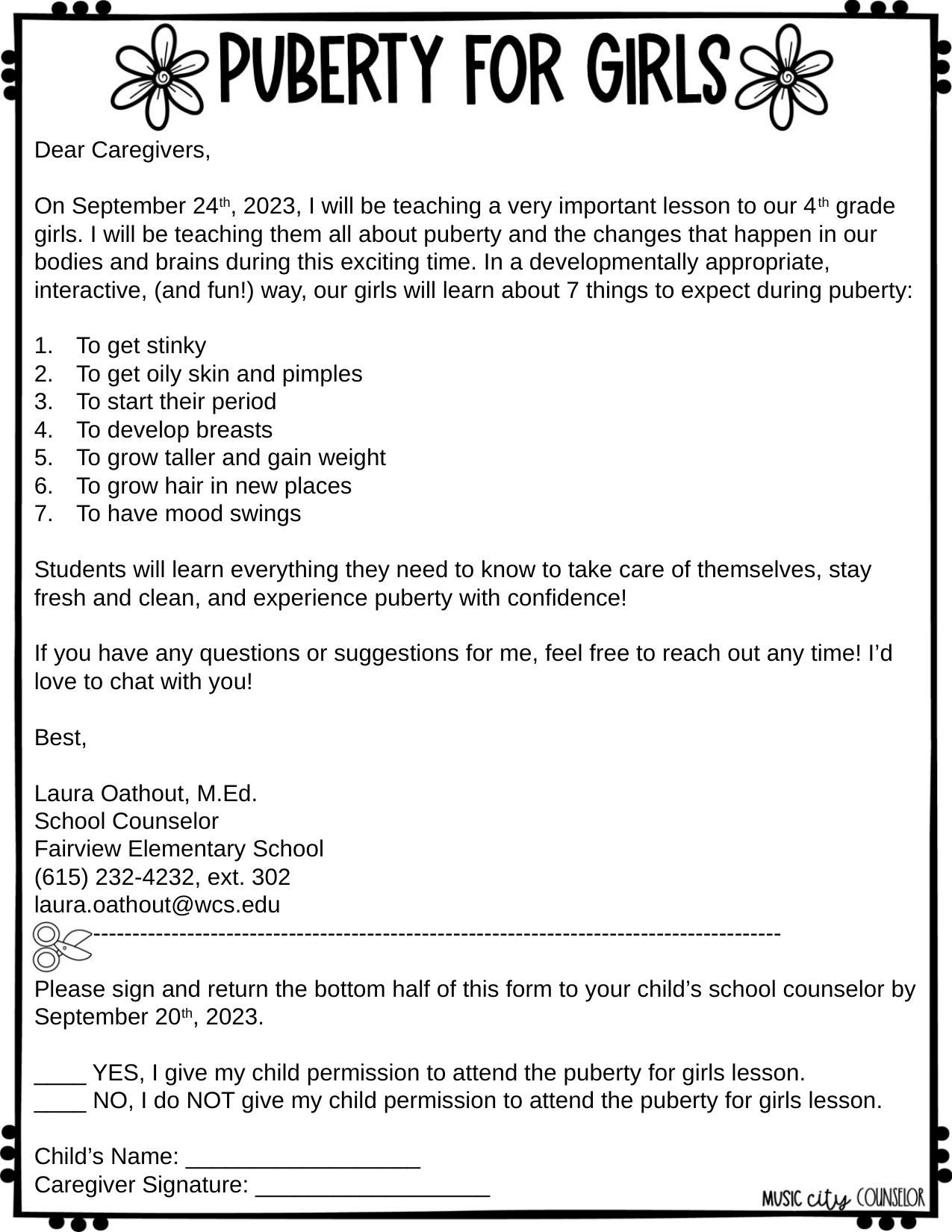

Dear Caregivers,

On September 24th, 2023, I will be teaching a very important lesson to our 4th grade girls. I will be teaching them all about puberty and the changes that happen in our bodies and brains during this exciting time. In a developmentally appropriate, interactive, (and fun!) way, our girls will learn about 7 things to expect during puberty:

To get stinky
To get oily skin and pimples
To start their period
To develop breasts
To grow taller and gain weight
To grow hair in new places
To have mood swings

Students will learn everything they need to know to take care of themselves, stay fresh and clean, and experience puberty with confidence!

If you have any questions or suggestions for me, feel free to reach out any time! I’d love to chat with you!

Best,

Laura Oathout, M.Ed.
School Counselor
Fairview Elementary School
(615) 232-4232, ext. 302
laura.oathout@wcs.edu
         ----------------------------------------------------------------------------------------

Please sign and return the bottom half of this form to your child’s school counselor by September 20th, 2023.

____ YES, I give my child permission to attend the puberty for girls lesson.
____ NO, I do NOT give my child permission to attend the puberty for girls lesson.

Child’s Name: __________________
Caregiver Signature: __________________